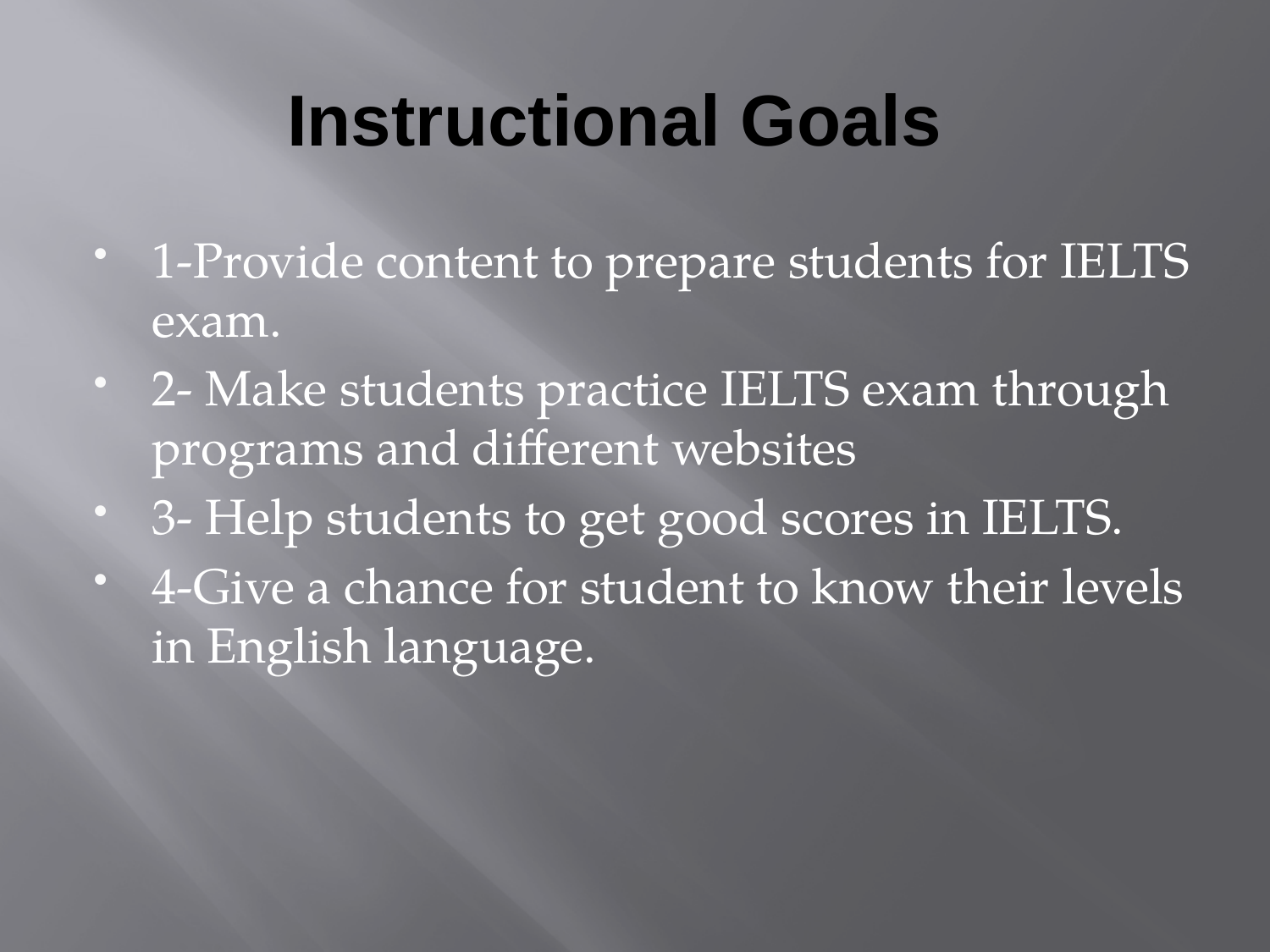

# Instructional Goals
1-Provide content to prepare students for IELTS exam.
2- Make students practice IELTS exam through programs and different websites
3- Help students to get good scores in IELTS.
4-Give a chance for student to know their levels in English language.